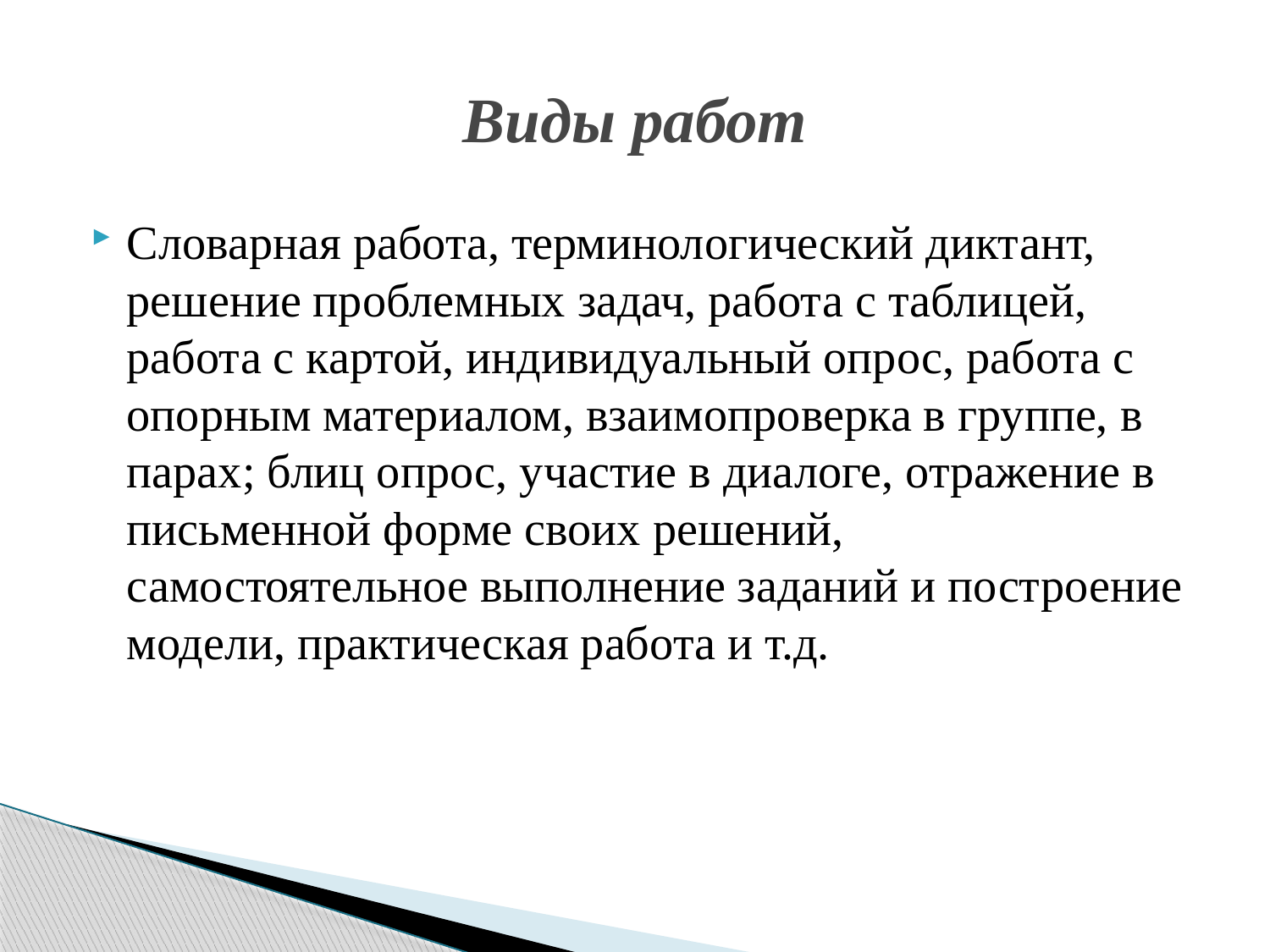

# Виды работ
Словарная работа, терминологический диктант, решение проблемных задач, работа с таблицей, работа с картой, индивидуальный опрос, работа с опорным материалом, взаимопроверка в группе, в парах; блиц опрос, участие в диалоге, отражение в письменной форме своих решений, самостоятельное выполнение заданий и построение модели, практическая работа и т.д.